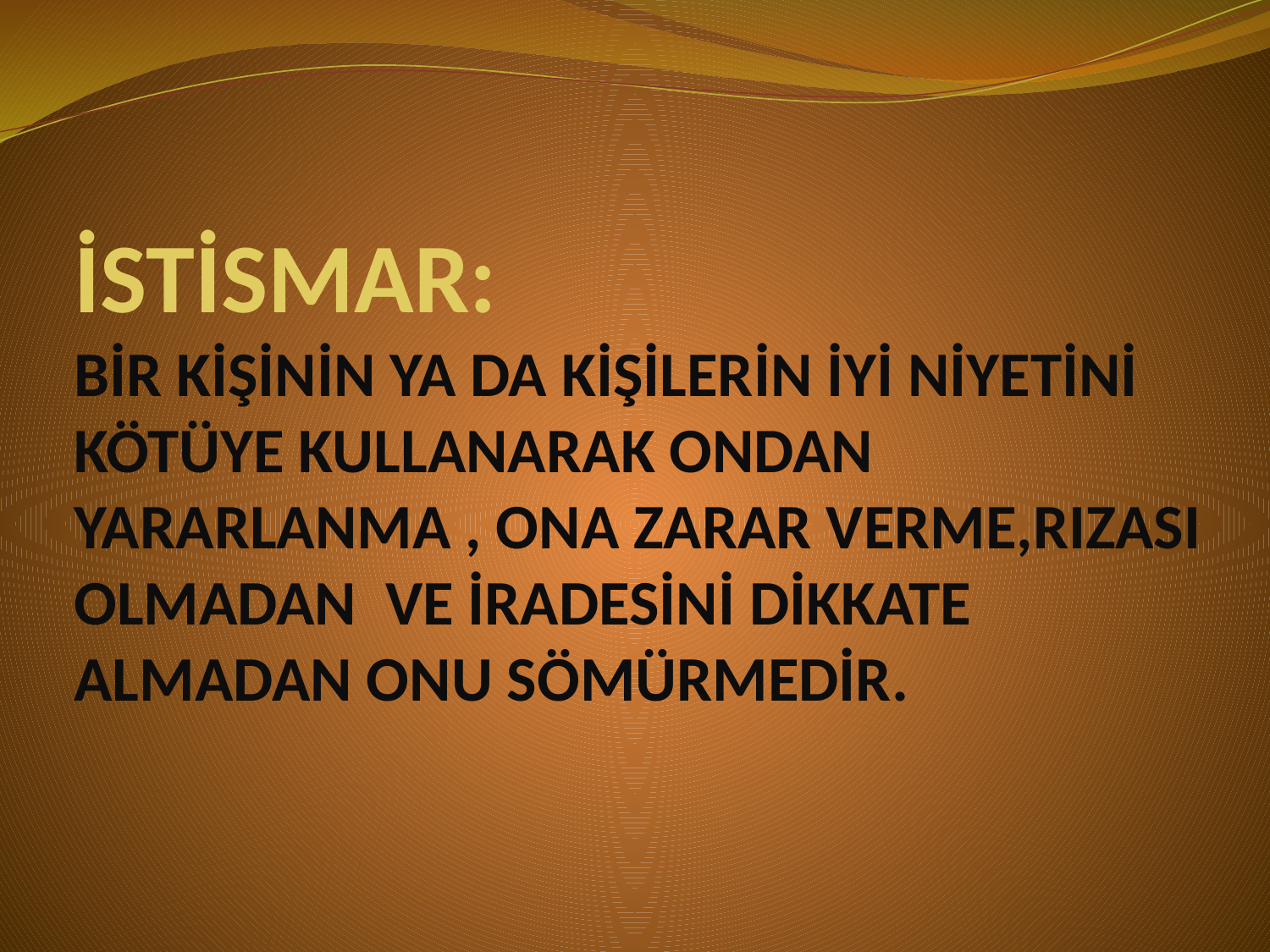

# İSTİSMAR: BİR KİŞİNİN YA DA KİŞİLERİN İYİ NİYETİNİ KÖTÜYE KULLANARAK ONDAN YARARLANMA , ONA ZARAR VERME,RIZASI OLMADAN  VE İRADESİNİ DİKKATE ALMADAN ONU SÖMÜRMEDİR.